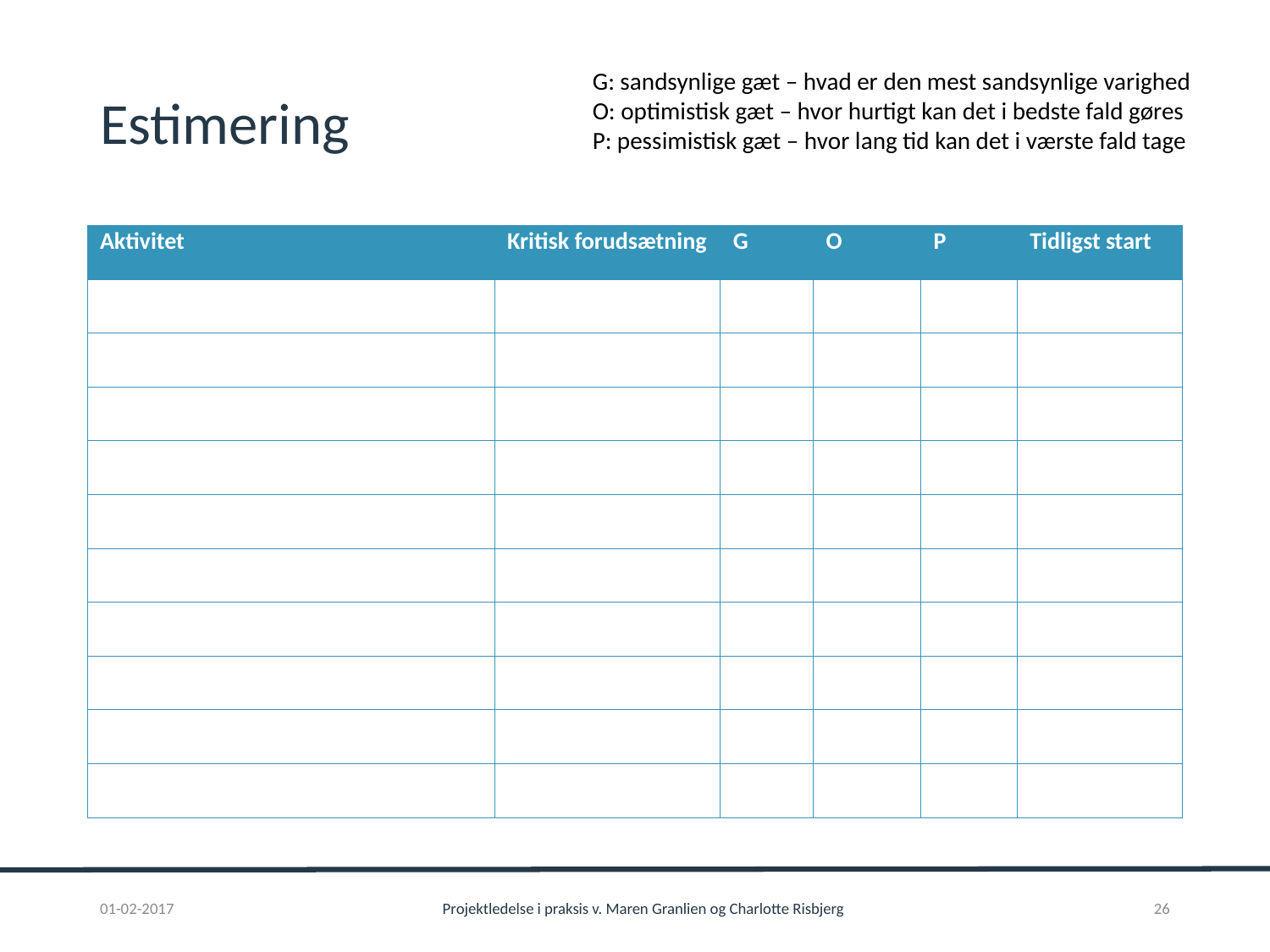

# Estimering
G: sandsynlige gæt – hvad er den mest sandsynlige varighed
O: optimistisk gæt – hvor hurtigt kan det i bedste fald gøres
P: pessimistisk gæt – hvor lang tid kan det i værste fald tage

| Aktivitet | Kritisk forudsætning | G | O | P | Tidligst start |
| --- | --- | --- | --- | --- | --- |
|  |  |  |  |  |  |
|  |  |  |  |  |  |
|  |  |  |  |  |  |
|  |  |  |  |  |  |
|  |  |  |  |  |  |
|  |  |  |  |  |  |
|  |  |  |  |  |  |
|  |  |  |  |  |  |
|  |  |  |  |  |  |
|  |  |  |  |  |  |

01-02-2017
Projektledelse i praksis v. Maren Granlien og Charlotte Risbjerg
26